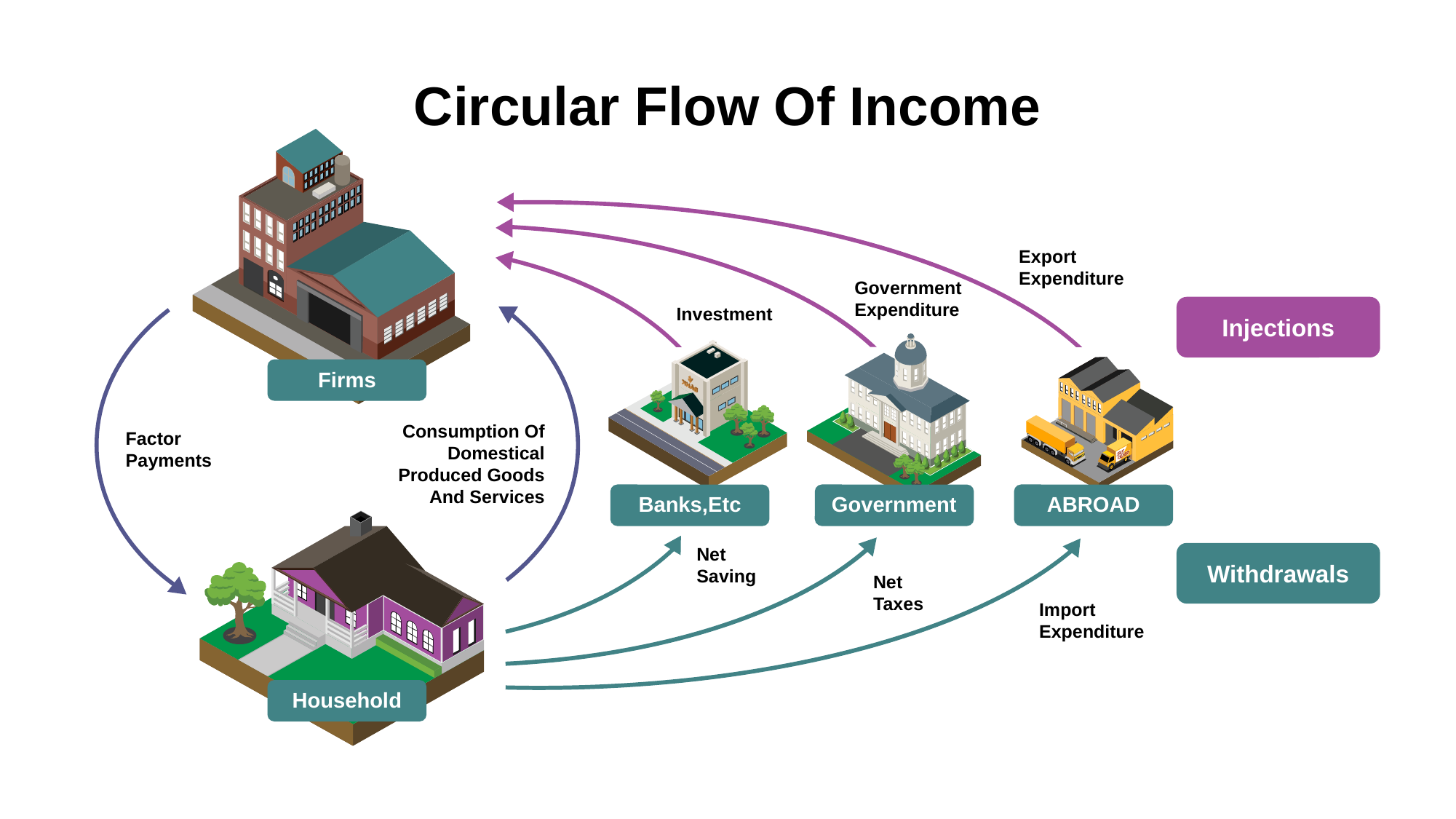

# Circular Flow Of Income

Export
Expenditure

Government
Expenditure

Investment

Injections

Firms
Consumption Of Domestical Produced Goods And Services
Factor
Payments

Banks,Etc
Government
ABROAD

Net
Saving

Withdrawals
Net
Taxes
Import
Expenditure

Household